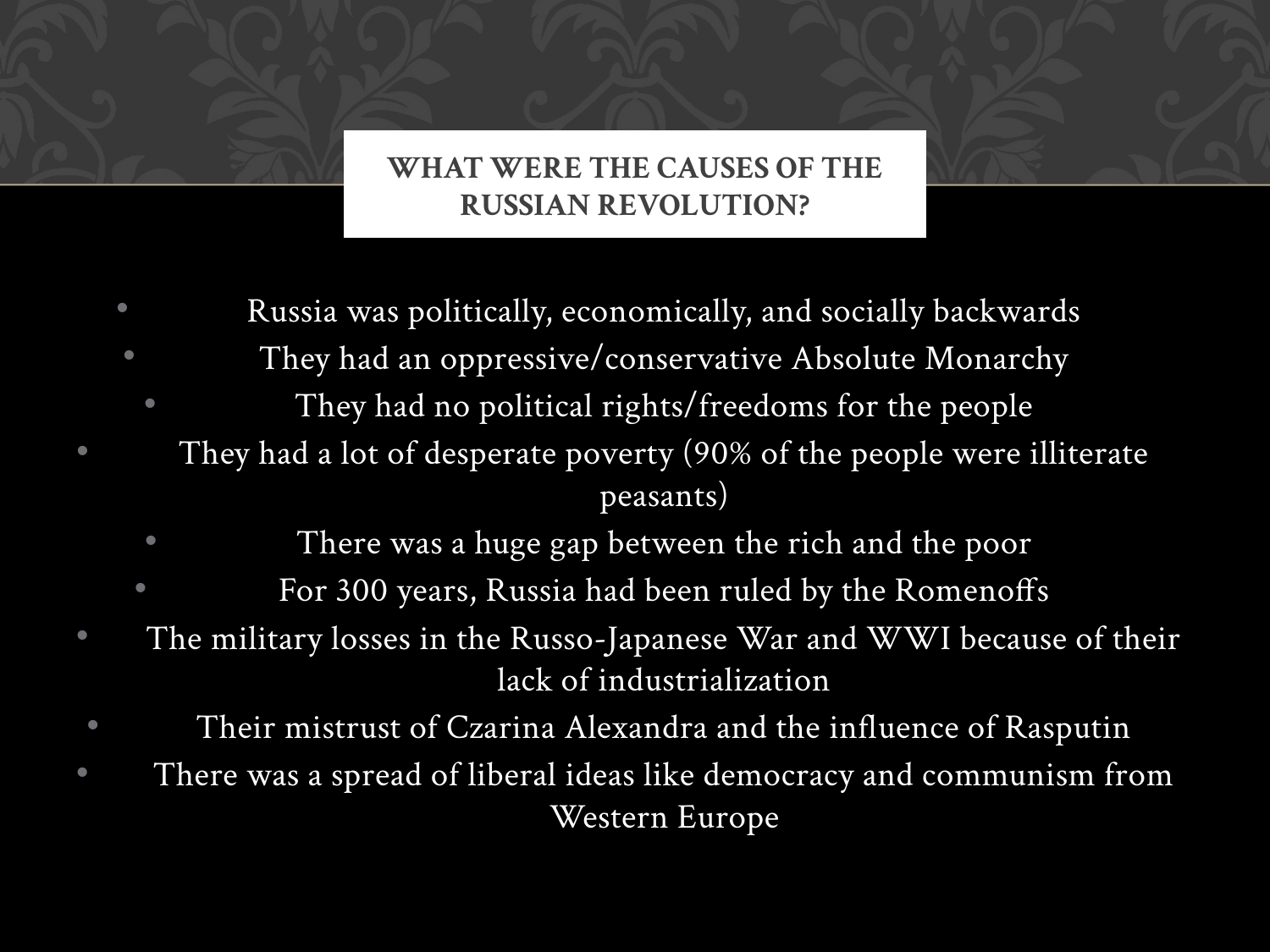

# What were the causes of the Russian Revolution?
Russia was politically, economically, and socially backwards
They had an oppressive/conservative Absolute Monarchy
They had no political rights/freedoms for the people
They had a lot of desperate poverty (90% of the people were illiterate peasants)
There was a huge gap between the rich and the poor
For 300 years, Russia had been ruled by the Romenoffs
The military losses in the Russo-Japanese War and WWI because of their lack of industrialization
Their mistrust of Czarina Alexandra and the influence of Rasputin
There was a spread of liberal ideas like democracy and communism from Western Europe